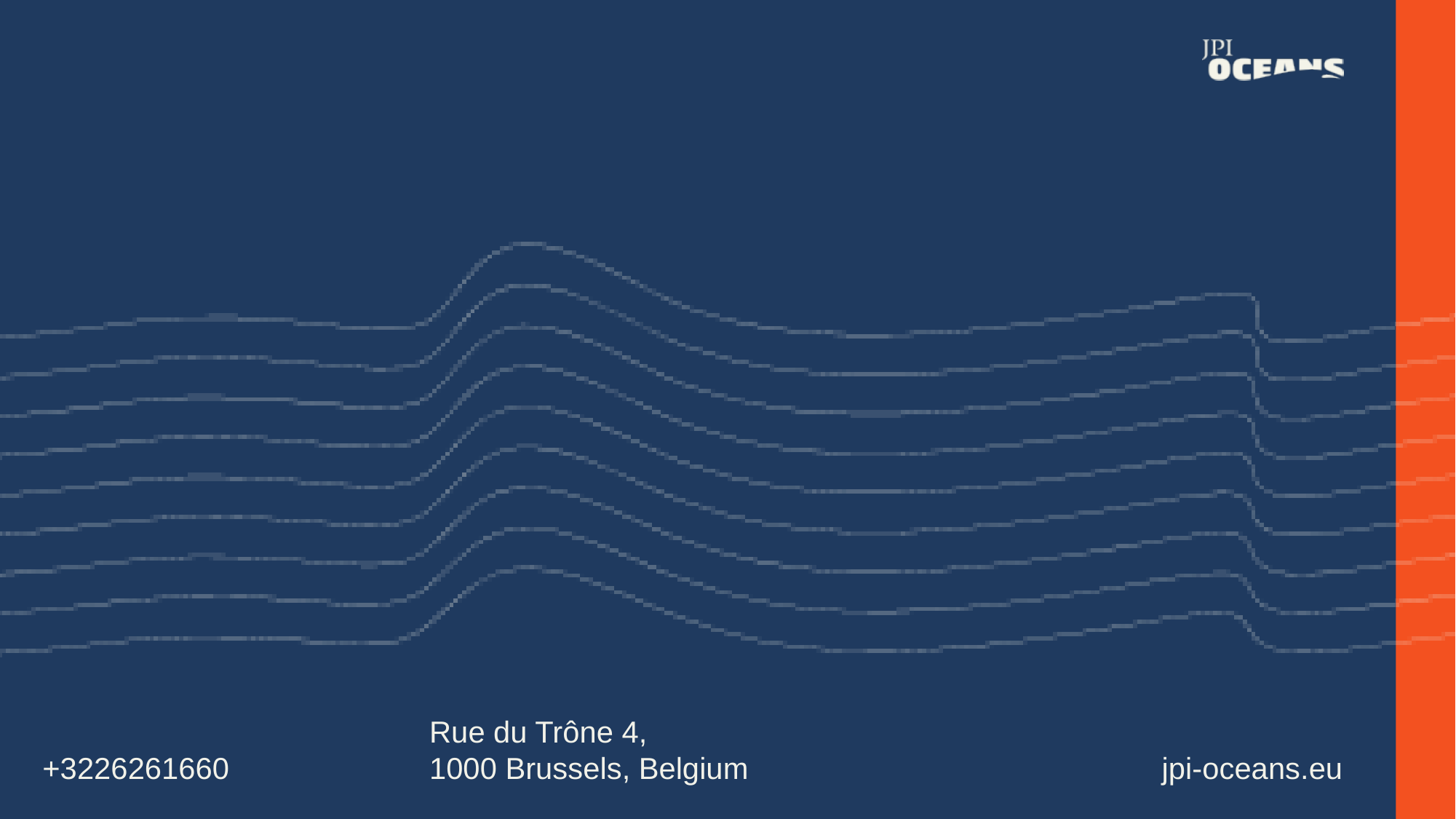

+3226261660
Rue du Trône 4,
1000 Brussels, Belgium
jpi-oceans.eu